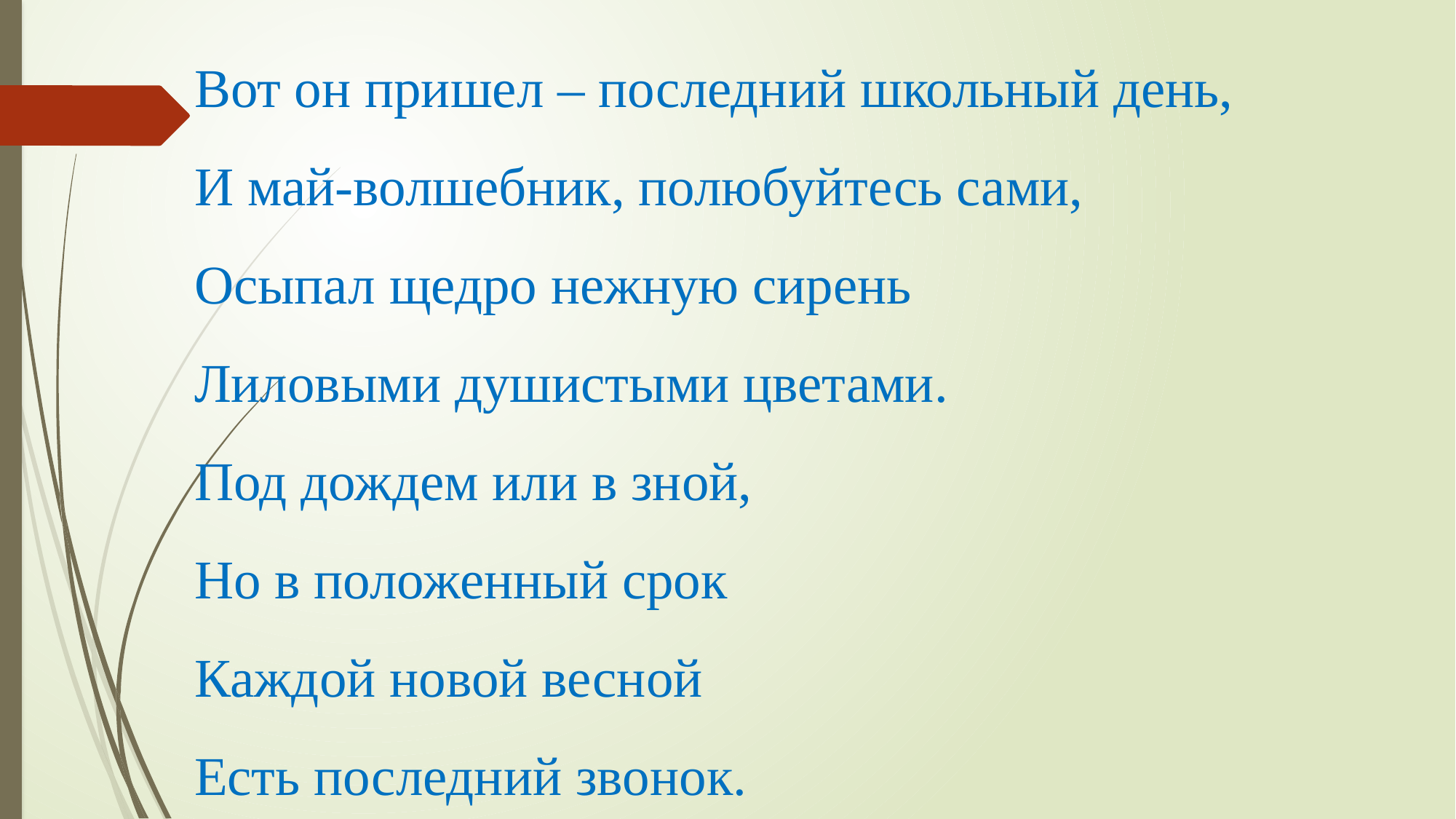

# Вот он пришел – последний школьный день, И май-волшебник, полюбуйтесь сами, Осыпал щедро нежную сирень Лиловыми душистыми цветами. Под дождем или в зной, Но в положенный срок Каждой новой весной Есть последний звонок.